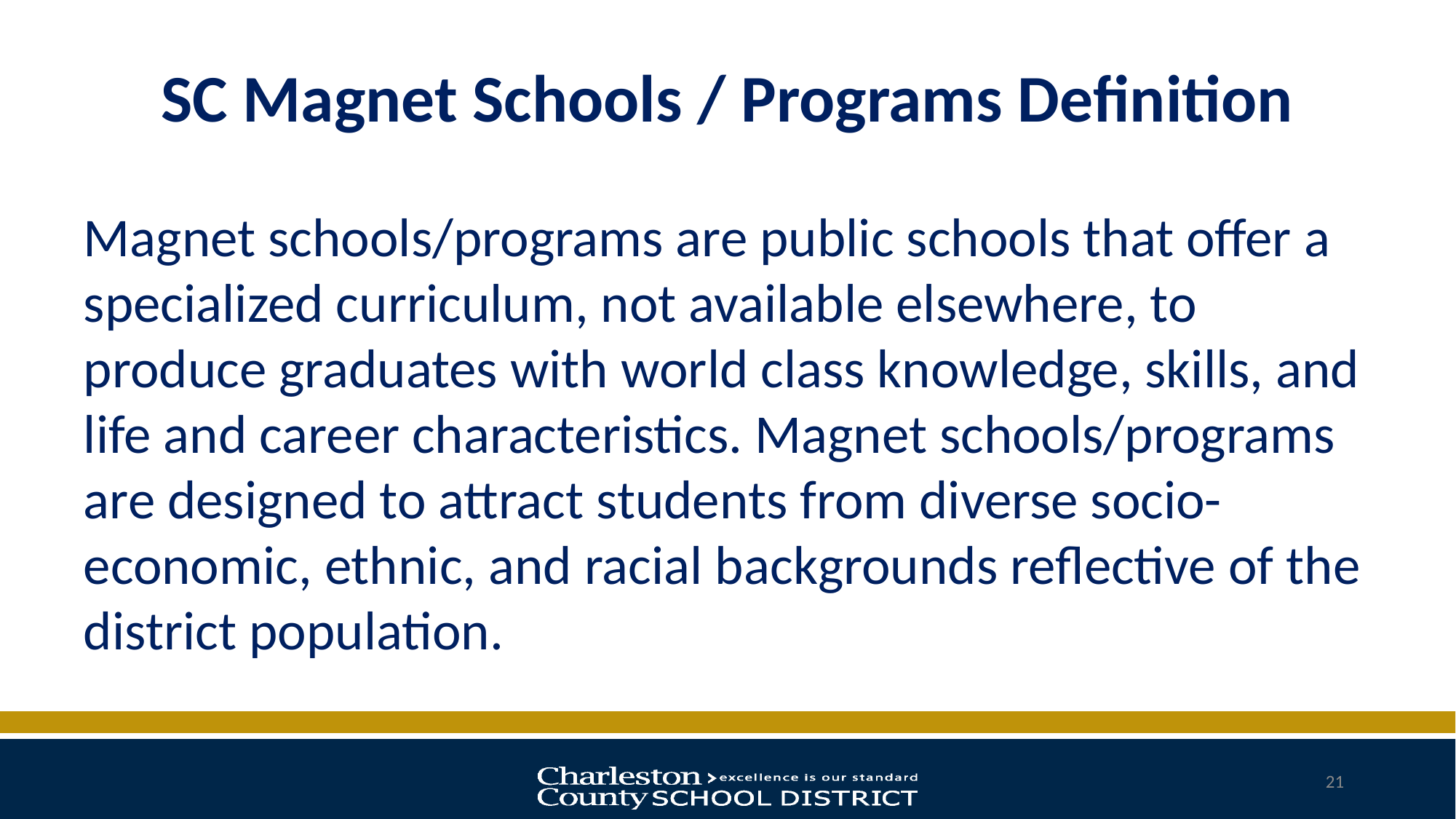

# SC Magnet Schools / Programs Definition
Magnet schools/programs are public schools that offer a specialized curriculum, not available elsewhere, to produce graduates with world class knowledge, skills, and life and career characteristics. Magnet schools/programs are designed to attract students from diverse socio-economic, ethnic, and racial backgrounds reflective of the district population.

21